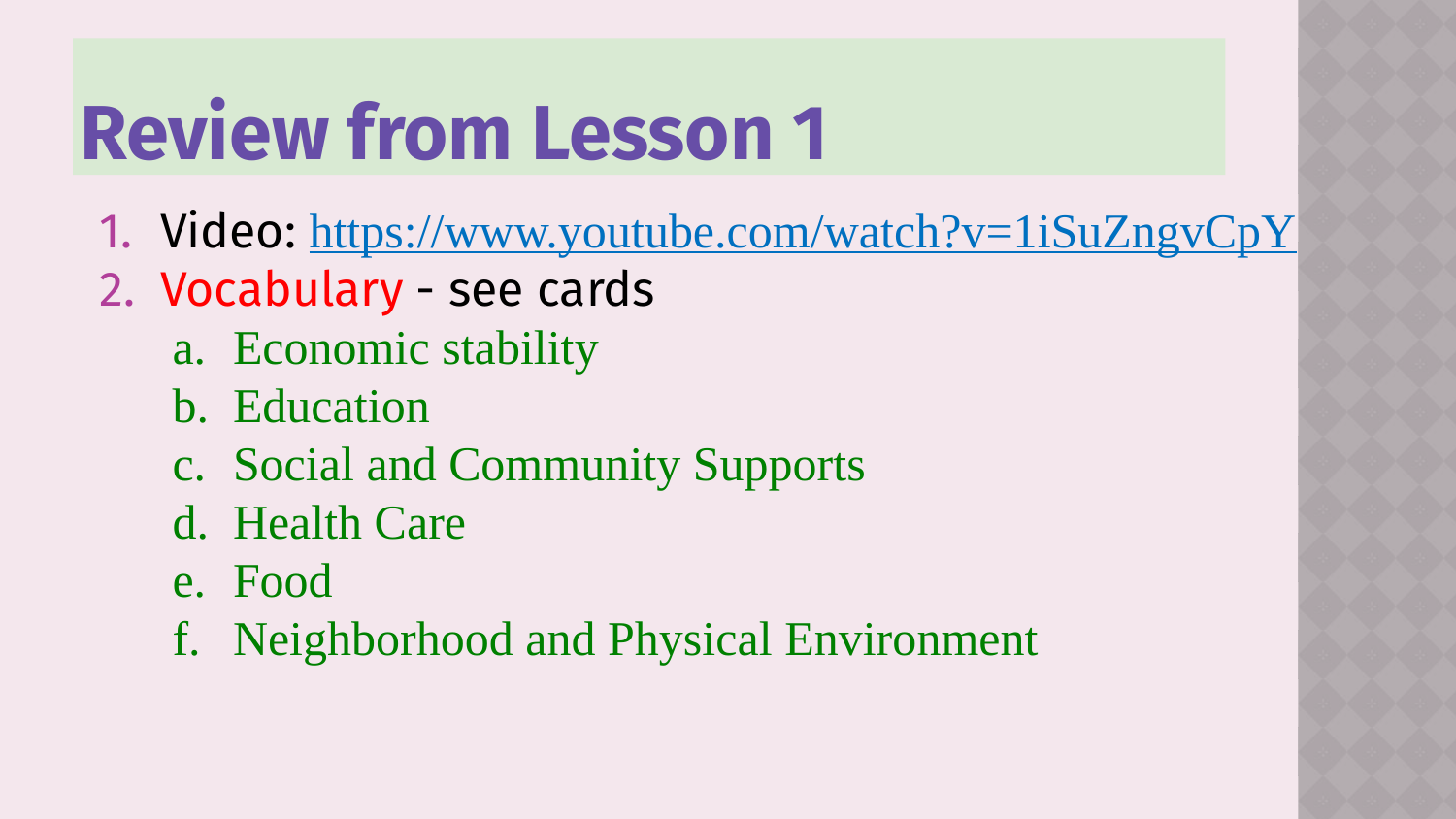

# Review from Lesson 1
Video: https://www.youtube.com/watch?v=1iSuZngvCpY
Vocabulary - see cards
Economic stability
Education
Social and Community Supports
Health Care
Food
Neighborhood and Physical Environment